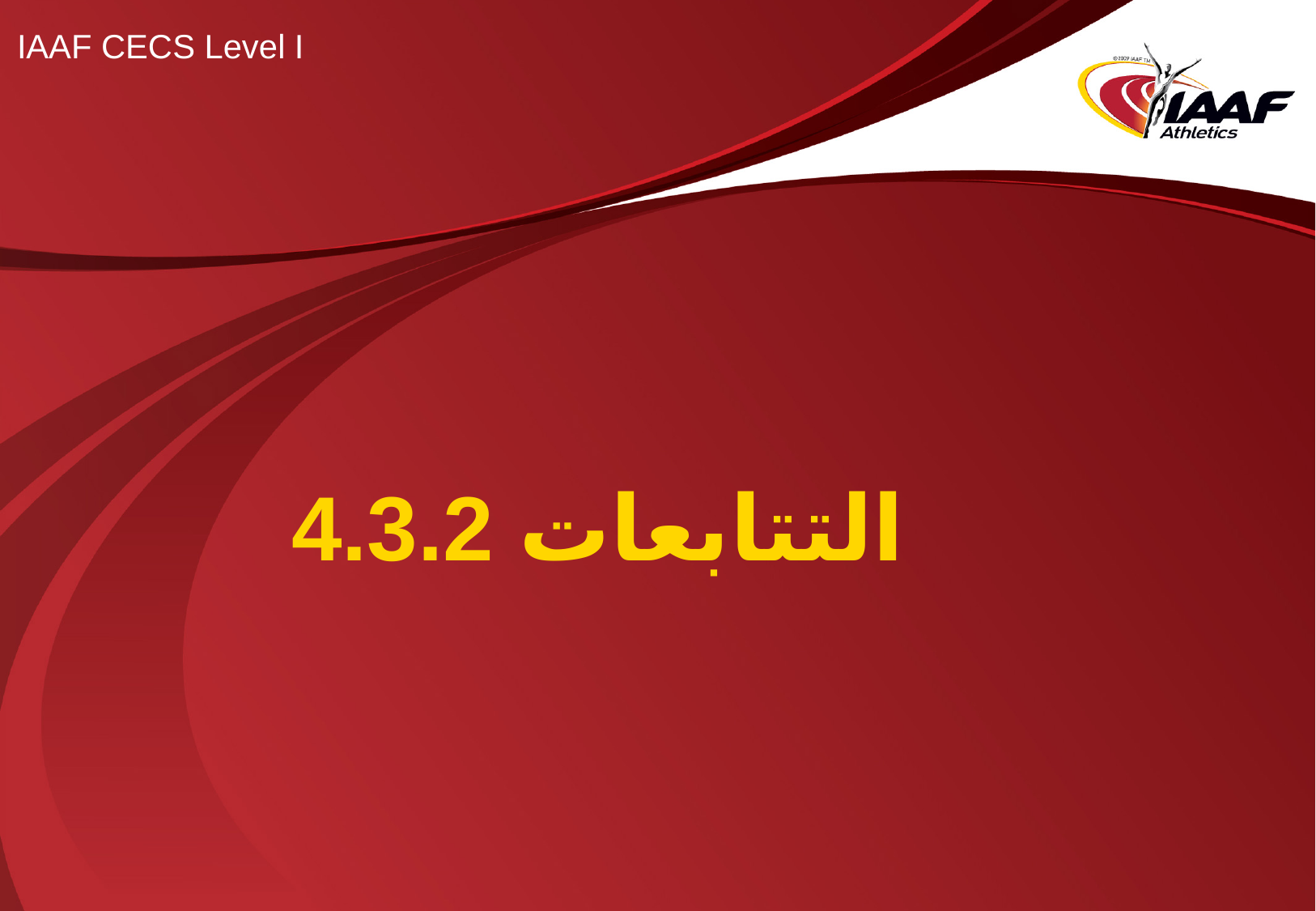

IAAF CECS Level I
# 4.3.2 التتابعات